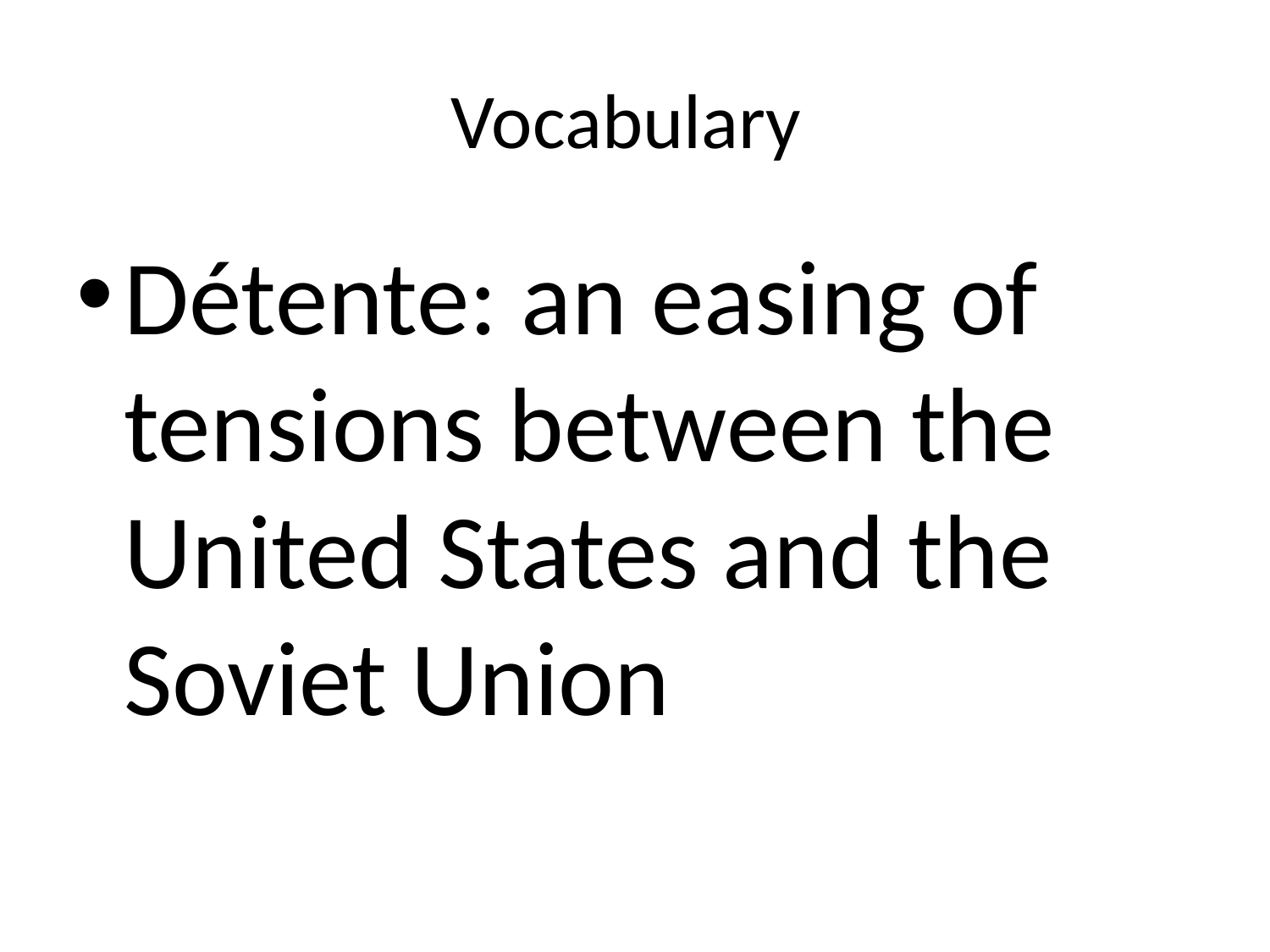

# Vocabulary
Détente: an easing of tensions between the United States and the Soviet Union